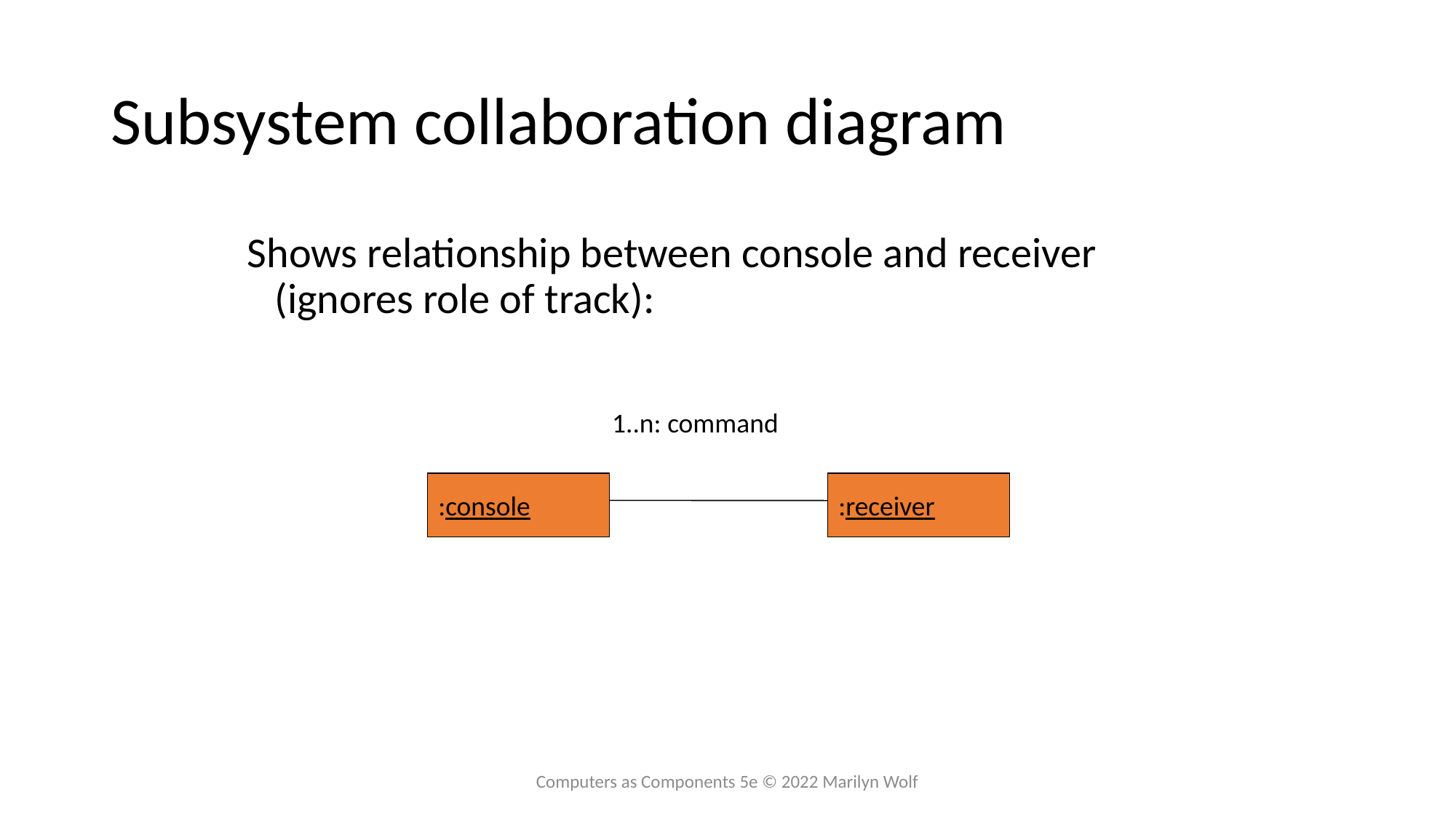

# Subsystem collaboration diagram
Shows relationship between console and receiver (ignores role of track):
1..n: command
:console
:receiver

Computers as Components 5e © 2022 Marilyn Wolf